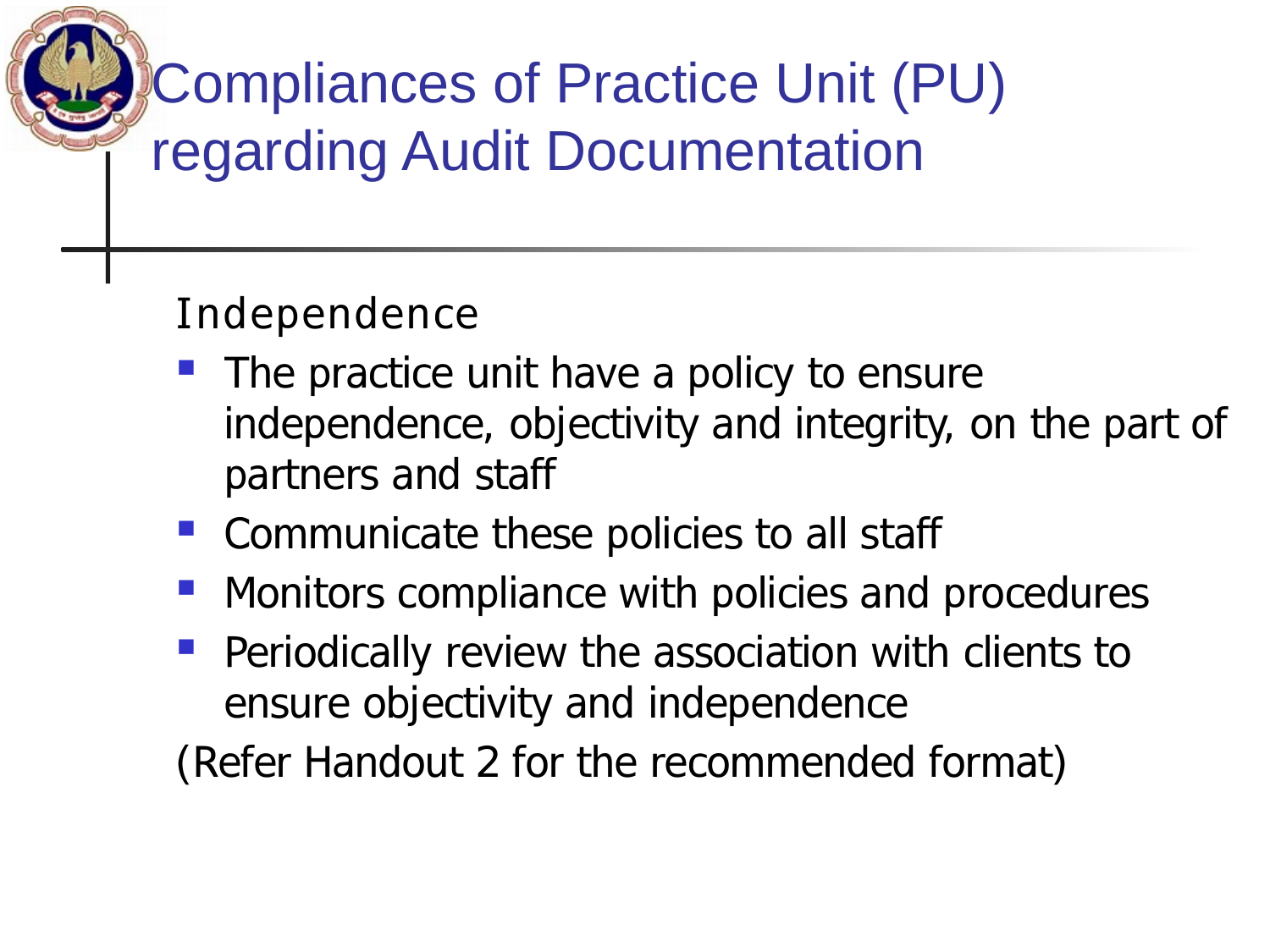

# Compliances of Practice Unit (PU) regarding Audit Documentation
Independence
The practice unit have a policy to ensure independence, objectivity and integrity, on the part of partners and staff
Communicate these policies to all staff
Monitors compliance with policies and procedures
Periodically review the association with clients to ensure objectivity and independence
(Refer Handout 2 for the recommended format)